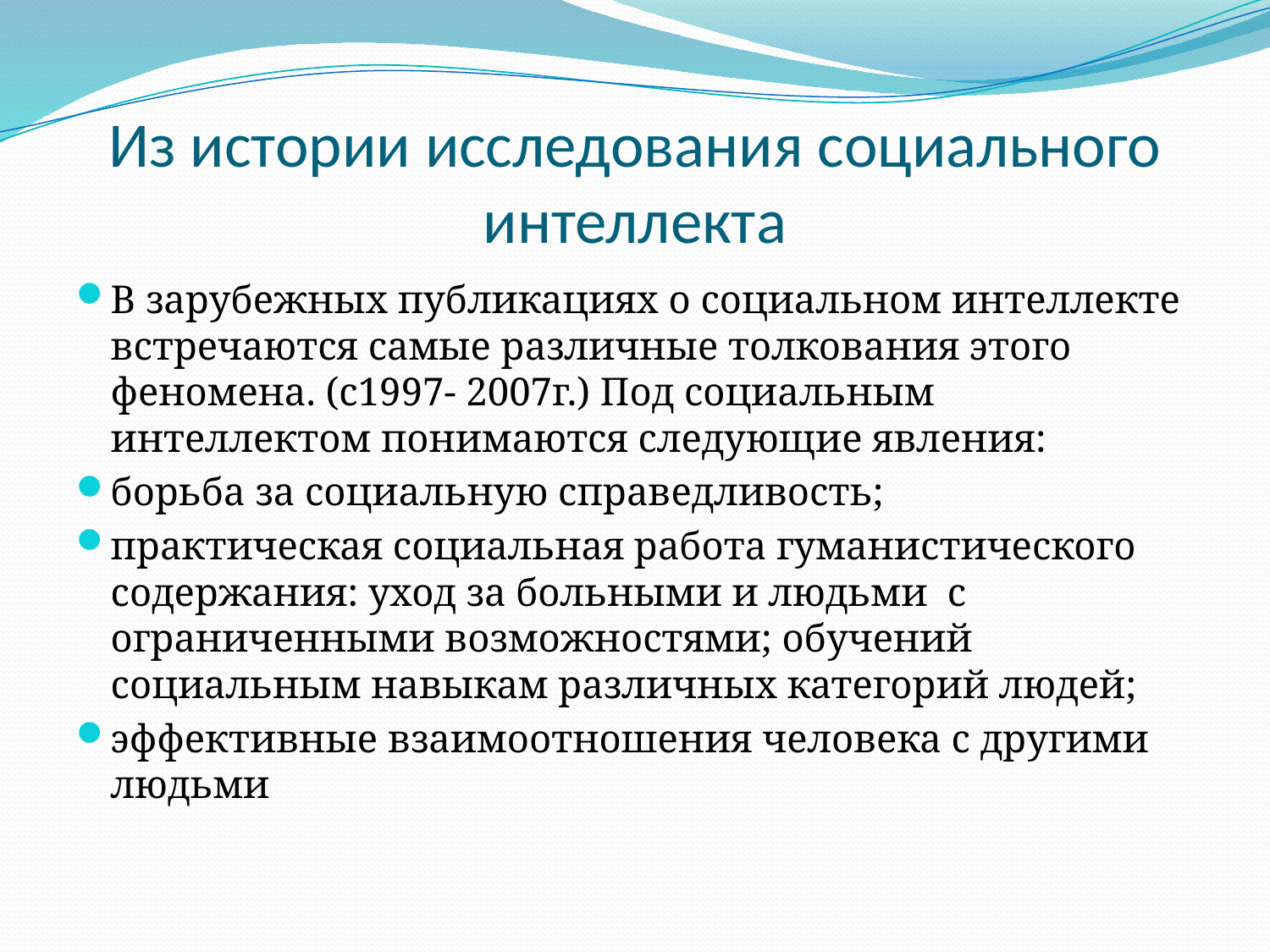

# Из истории исследования социального интеллекта
В зарубежных публикациях о социальном интеллекте встречаются самые различные толкования этого феномена. (с1997- 2007г.) Под социальным интеллектом понимаются следующие явления:
борьба за социальную справедливость;
практическая социальная работа гуманистического содержания: уход за больными и людьми  с ограниченными возможностями; обучений социальным навыкам различных категорий людей;
эффективные взаимоотношения человека с другими людьми